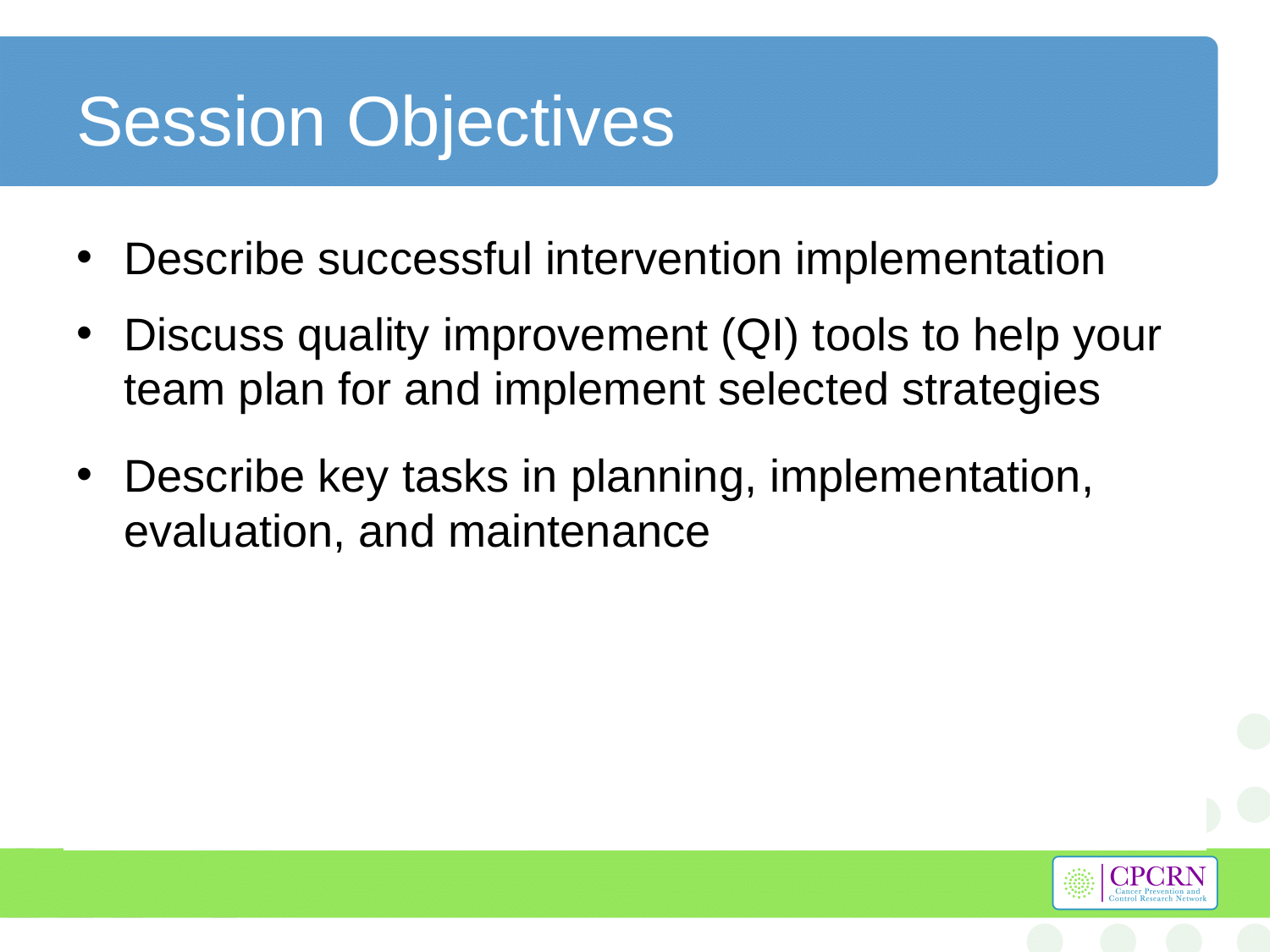

# Session Objectives
Describe successful intervention implementation
Discuss quality improvement (QI) tools to help your team plan for and implement selected strategies
Describe key tasks in planning, implementation, evaluation, and maintenance